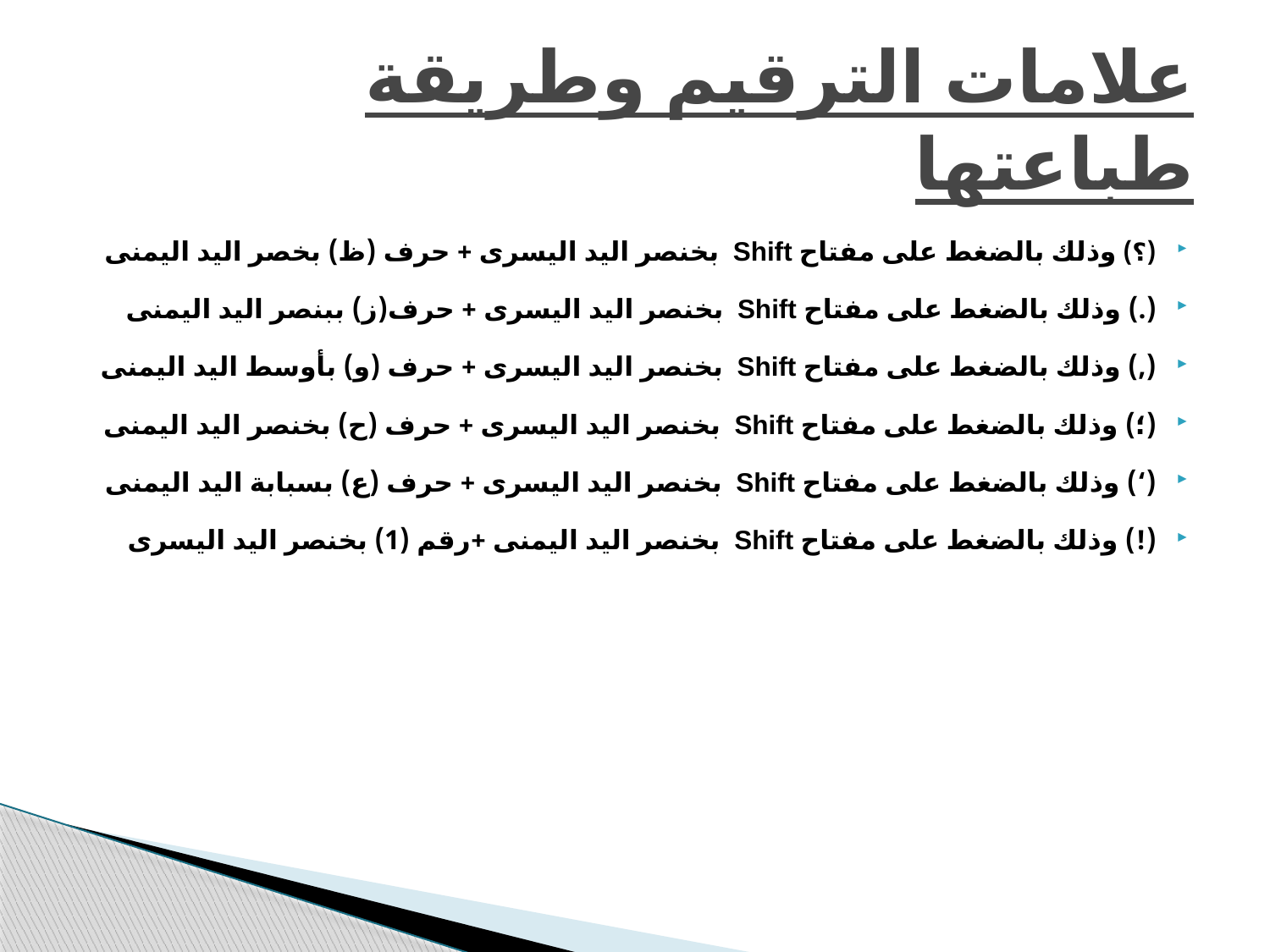

# علامات الترقيم وطريقة طباعتها
(؟) وذلك بالضغط على مفتاح Shift  بخنصر اليد اليسرى + حرف (ظ) بخصر اليد اليمنى
(.) وذلك بالضغط على مفتاح Shift  بخنصر اليد اليسرى + حرف(ز) ببنصر اليد اليمنى
(,) وذلك بالضغط على مفتاح Shift  بخنصر اليد اليسرى + حرف (و) بأوسط اليد اليمنى
(؛) وذلك بالضغط على مفتاح Shift  بخنصر اليد اليسرى + حرف (ح) بخنصر اليد اليمنى
(‘) وذلك بالضغط على مفتاح Shift  بخنصر اليد اليسرى + حرف (ع) بسبابة اليد اليمنى
(!) وذلك بالضغط على مفتاح Shift  بخنصر اليد اليمنى +رقم (1) بخنصر اليد اليسرى